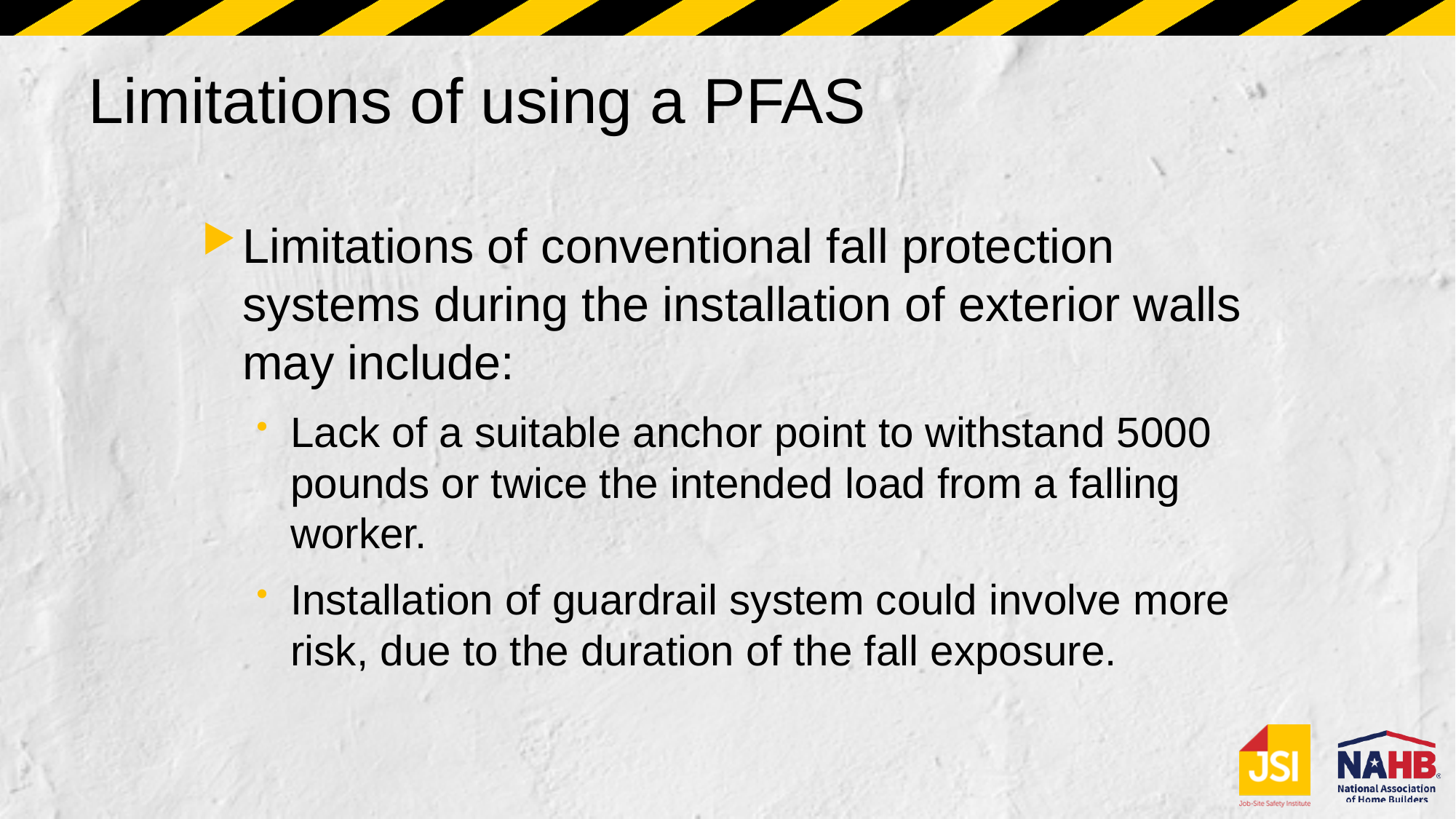

# Limitations of using a PFAS
Limitations of conventional fall protection systems during the installation of exterior walls may include:
Lack of a suitable anchor point to withstand 5000 pounds or twice the intended load from a falling worker.
Installation of guardrail system could involve more risk, due to the duration of the fall exposure.